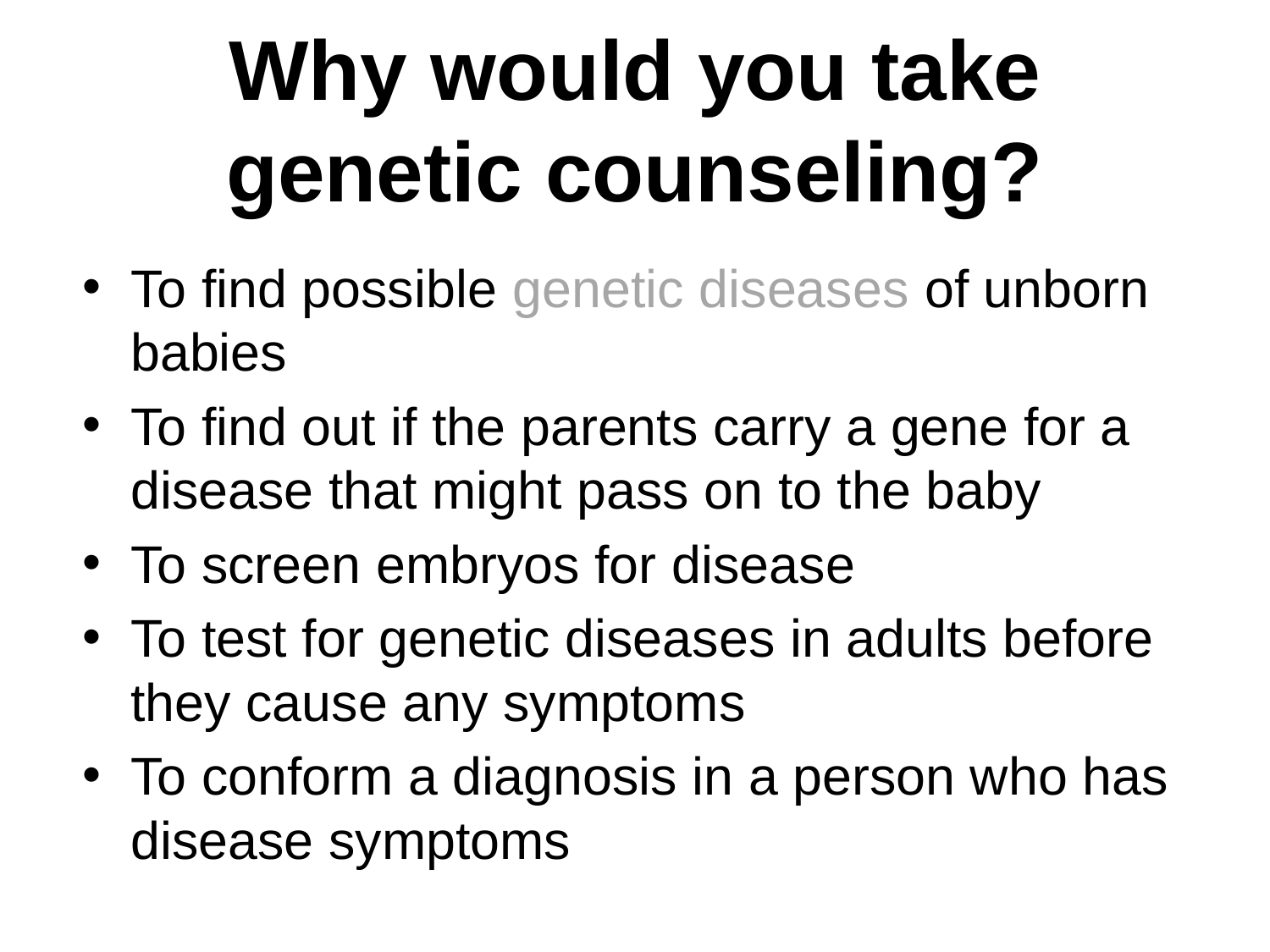

# Why would you take genetic counseling?
To find possible genetic diseases of unborn babies
To find out if the parents carry a gene for a disease that might pass on to the baby
To screen embryos for disease
To test for genetic diseases in adults before they cause any symptoms
To conform a diagnosis in a person who has disease symptoms